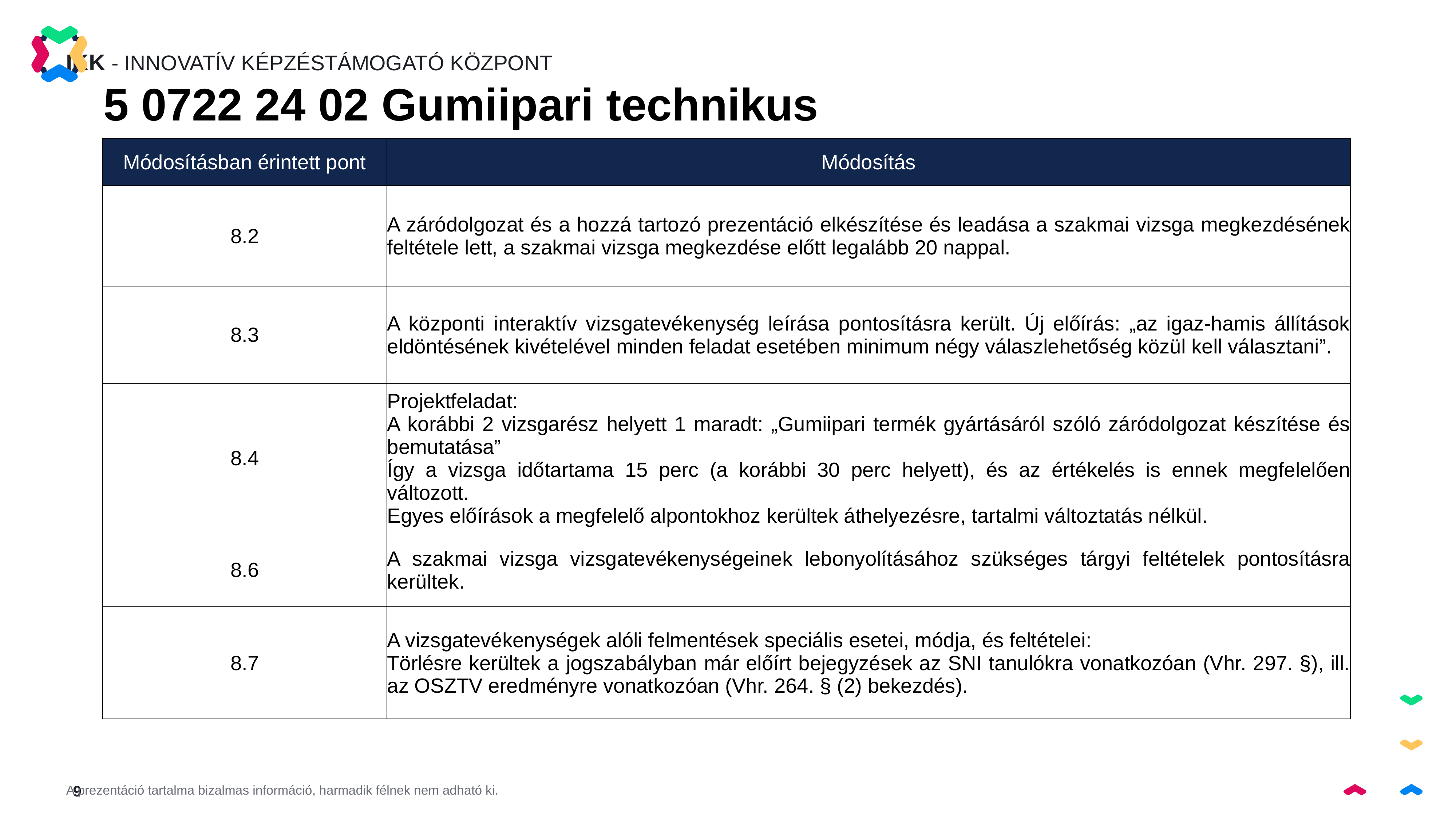

5 0722 24 02 Gumiipari technikus
| Módosításban érintett pont | Módosítás |
| --- | --- |
| 8.2 | A záródolgozat és a hozzá tartozó prezentáció elkészítése és leadása a szakmai vizsga megkezdésének feltétele lett, a szakmai vizsga megkezdése előtt legalább 20 nappal. |
| 8.3 | A központi interaktív vizsgatevékenység leírása pontosításra került. Új előírás: „az igaz-hamis állítások eldöntésének kivételével minden feladat esetében minimum négy válaszlehetőség közül kell választani”. |
| 8.4 | Projektfeladat: A korábbi 2 vizsgarész helyett 1 maradt: „Gumiipari termék gyártásáról szóló záródolgozat készítése és bemutatása” Így a vizsga időtartama 15 perc (a korábbi 30 perc helyett), és az értékelés is ennek megfelelően változott. Egyes előírások a megfelelő alpontokhoz kerültek áthelyezésre, tartalmi változtatás nélkül. |
| 8.6 | A szakmai vizsga vizsgatevékenységeinek lebonyolításához szükséges tárgyi feltételek pontosításra kerültek. |
| 8.7 | A vizsgatevékenységek alóli felmentések speciális esetei, módja, és feltételei: Törlésre kerültek a jogszabályban már előírt bejegyzések az SNI tanulókra vonatkozóan (Vhr. 297. §), ill. az OSZTV eredményre vonatkozóan (Vhr. 264. § (2) bekezdés). |